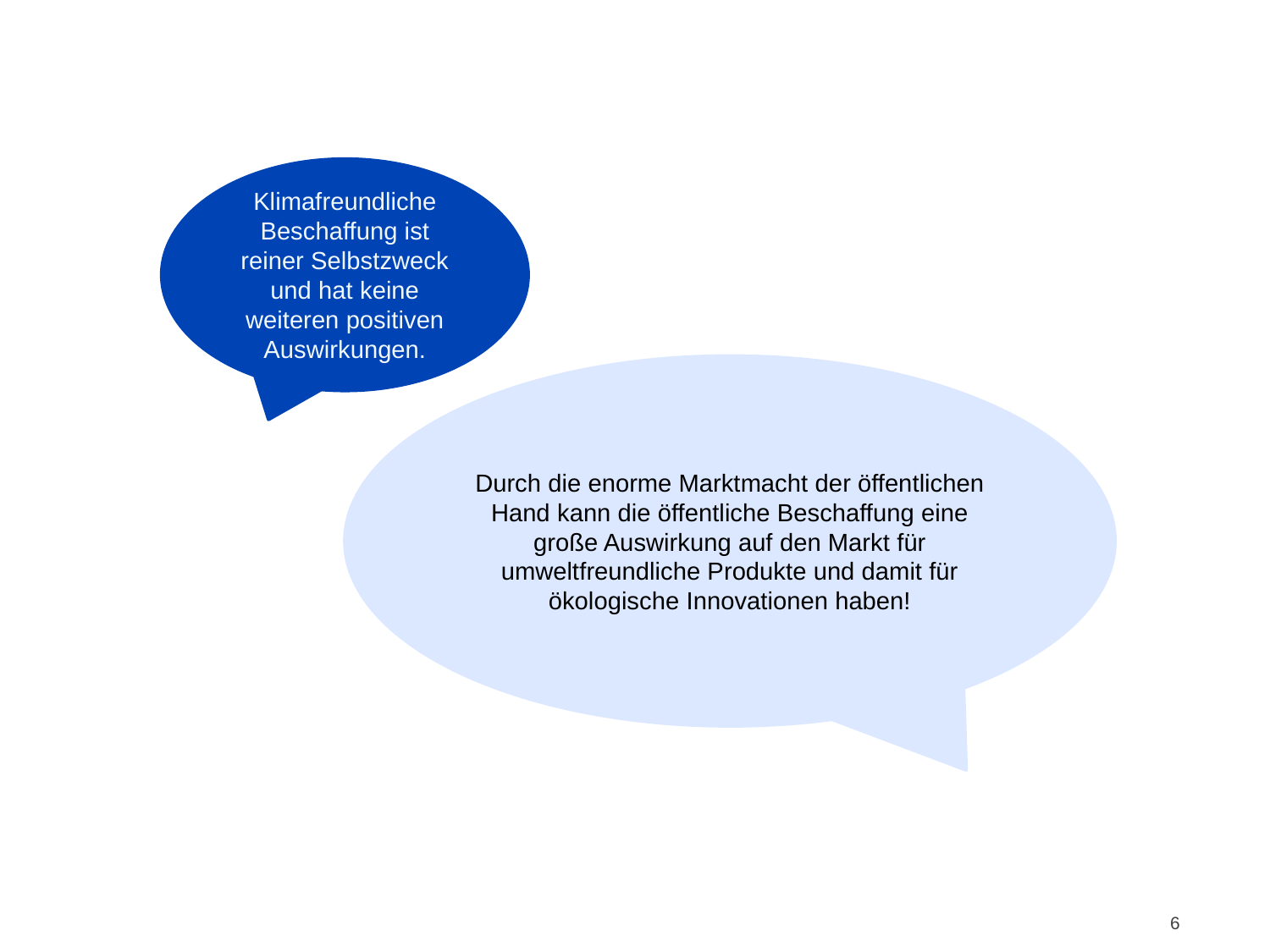

# Argumente 8
Klimafreundliche Beschaffung ist reiner Selbstzweck und hat keine weiteren positiven Auswirkungen.
Durch die enorme Marktmacht der öffentlichen Hand kann die öffentliche Beschaffung eine große Auswirkung auf den Markt für umweltfreundliche Produkte und damit für ökologische Innovationen haben!